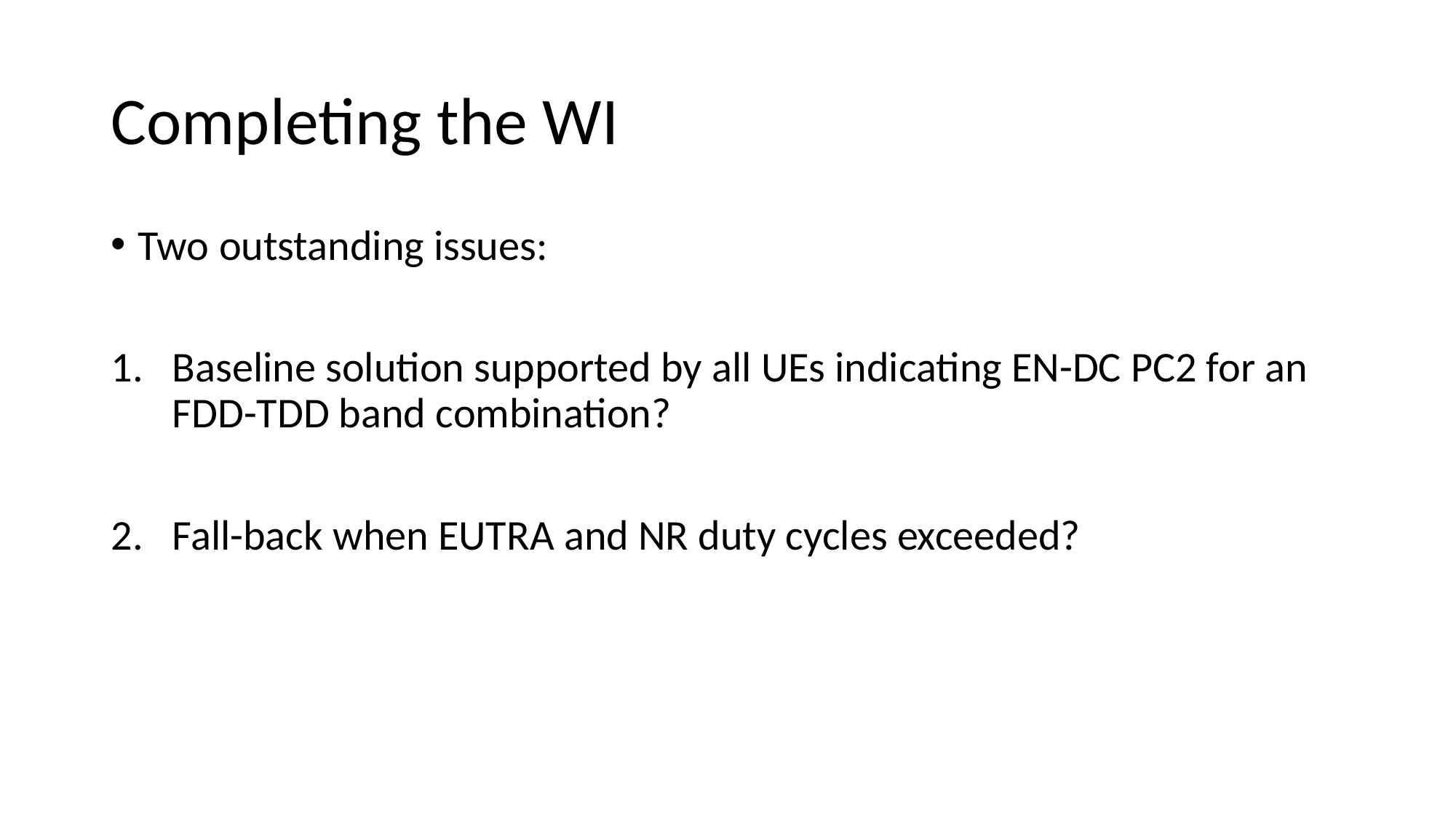

# Completing the WI
Two outstanding issues:

Baseline solution supported by all UEs indicating EN-DC PC2 for an FDD-TDD band combination?

Fall-back when EUTRA and NR duty cycles exceeded?